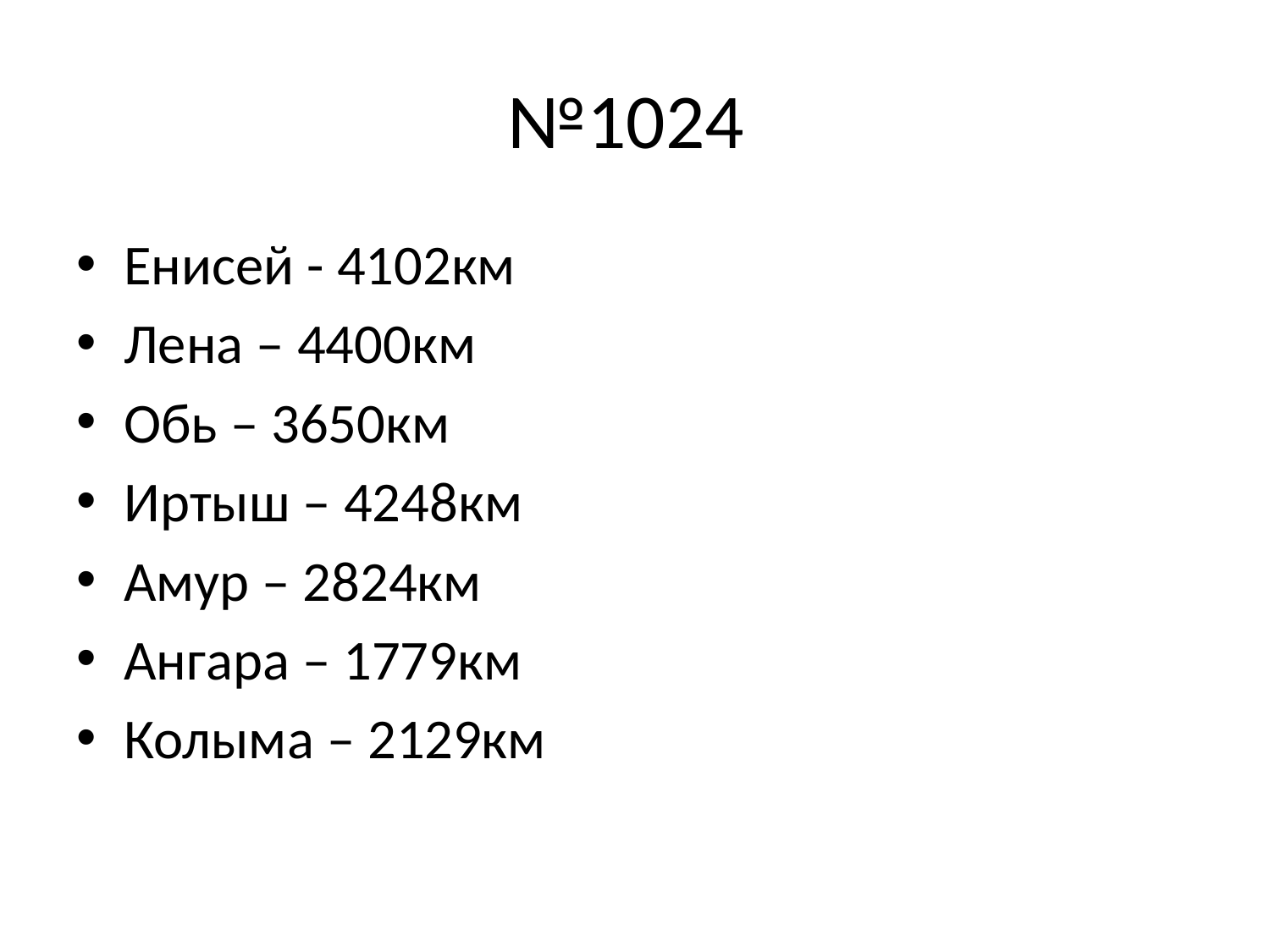

# №1024
Енисей - 4102км
Лена – 4400км
Обь – 3650км
Иртыш – 4248км
Амур – 2824км
Ангара – 1779км
Колыма – 2129км